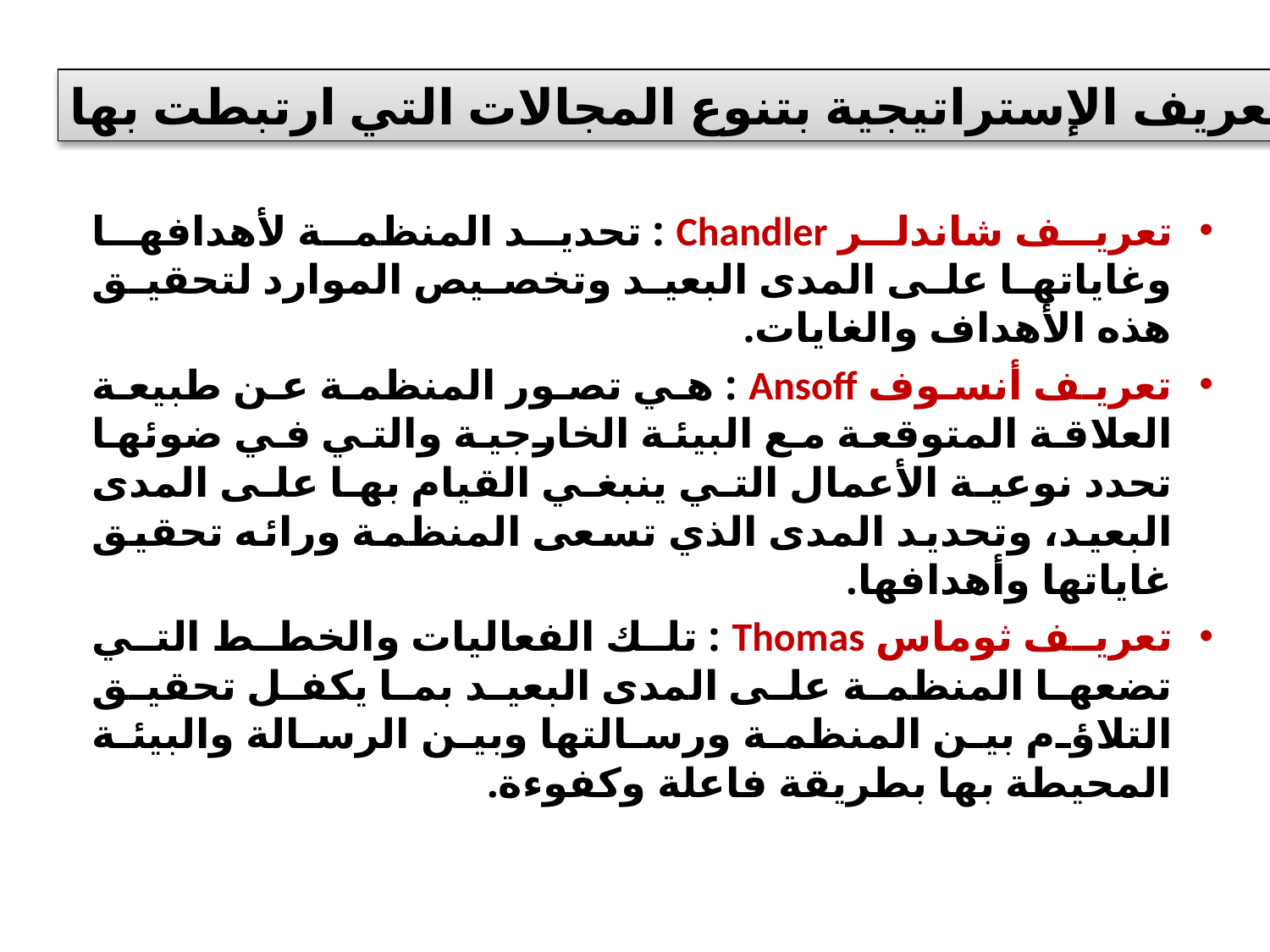

تنوع تعريف الإستراتيجية بتنوع المجالات التي ارتبطت بها
تعريف شاندلر Chandler : تحديد المنظمة لأهدافها وغاياتها على المدى البعيد وتخصيص الموارد لتحقيق هذه الأهداف والغايات.
تعريف أنسوف Ansoff : هي تصور المنظمة عن طبيعة العلاقة المتوقعة مع البيئة الخارجية والتي في ضوئها تحدد نوعية الأعمال التي ينبغي القيام بها على المدى البعيد، وتحديد المدى الذي تسعى المنظمة ورائه تحقيق غاياتها وأهدافها.
تعريف ثوماس Thomas : تلك الفعاليات والخطط التي تضعها المنظمة على المدى البعيد بما يكفل تحقيق التلاؤم بين المنظمة ورسالتها وبين الرسالة والبيئة المحيطة بها بطريقة فاعلة وكفوءة.